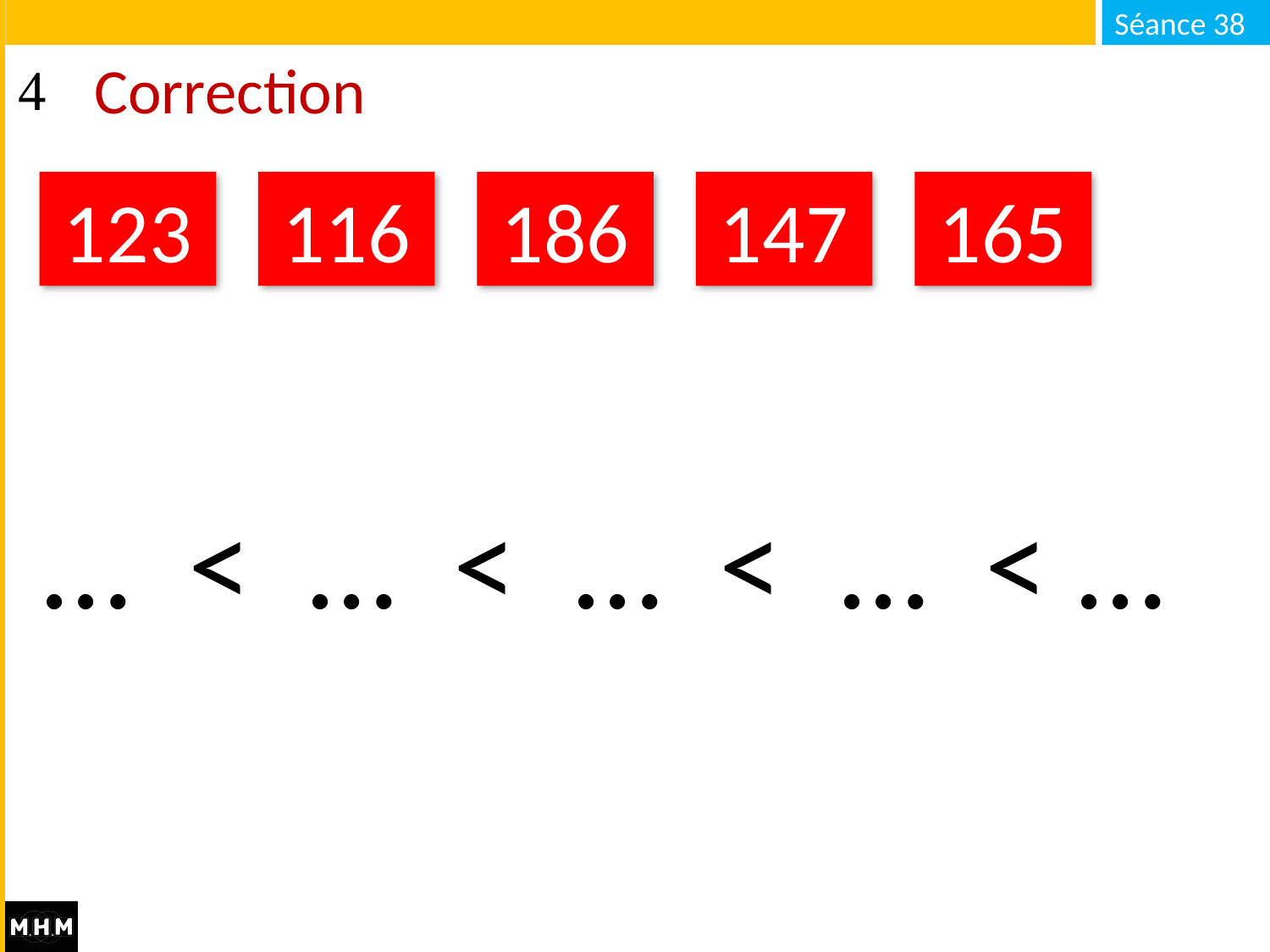

# Correction
147
165
186
116
123
…  <  …  <  …  <  …  < …